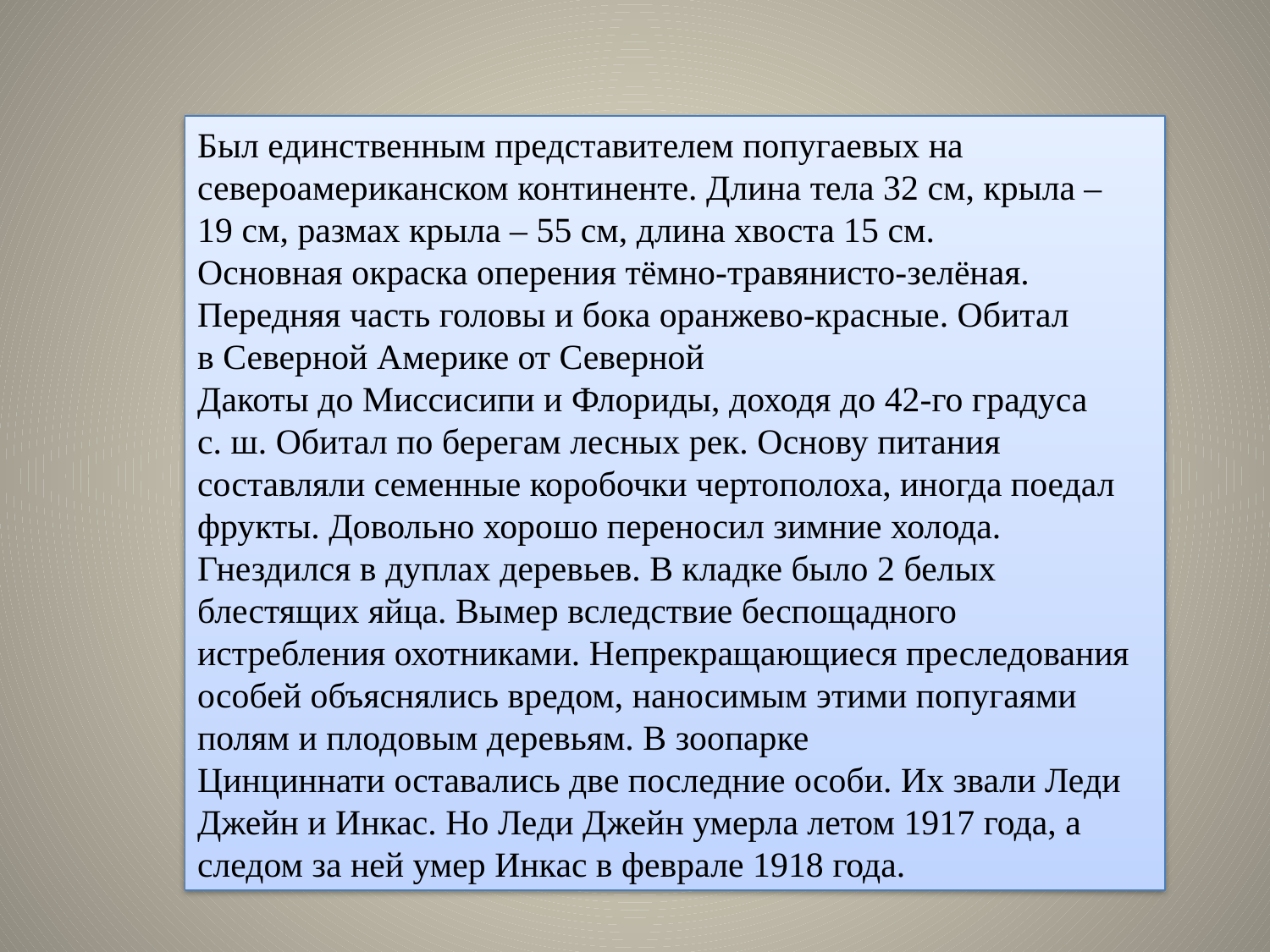

Был единственным представителем попугаевых на североамериканском континенте. Длина тела 32 см, крыла – 19 см, размах крыла – 55 см, длина хвоста 15 см. Основная окраска оперения тёмно-травянисто-зелёная. Передняя часть головы и бока оранжево-красные. Обитал в Северной Америке от Северной Дакоты до Миссисипи и Флориды, доходя до 42-го градуса с. ш. Обитал по берегам лесных рек. Основу питания составляли семенные коробочки чертополоха, иногда поедал фрукты. Довольно хорошо переносил зимние холода. Гнездился в дуплах деревьев. В кладке было 2 белых блестящих яйца. Вымер вследствие беспощадного истребления охотниками. Непрекращающиеся преследования особей объяснялись вредом, наносимым этими попугаями полям и плодовым деревьям. В зоопарке Цинциннати оставались две последние особи. Их звали Леди Джейн и Инкас. Но Леди Джейн умерла летом 1917 года, а следом за ней умер Инкас в феврале 1918 года.